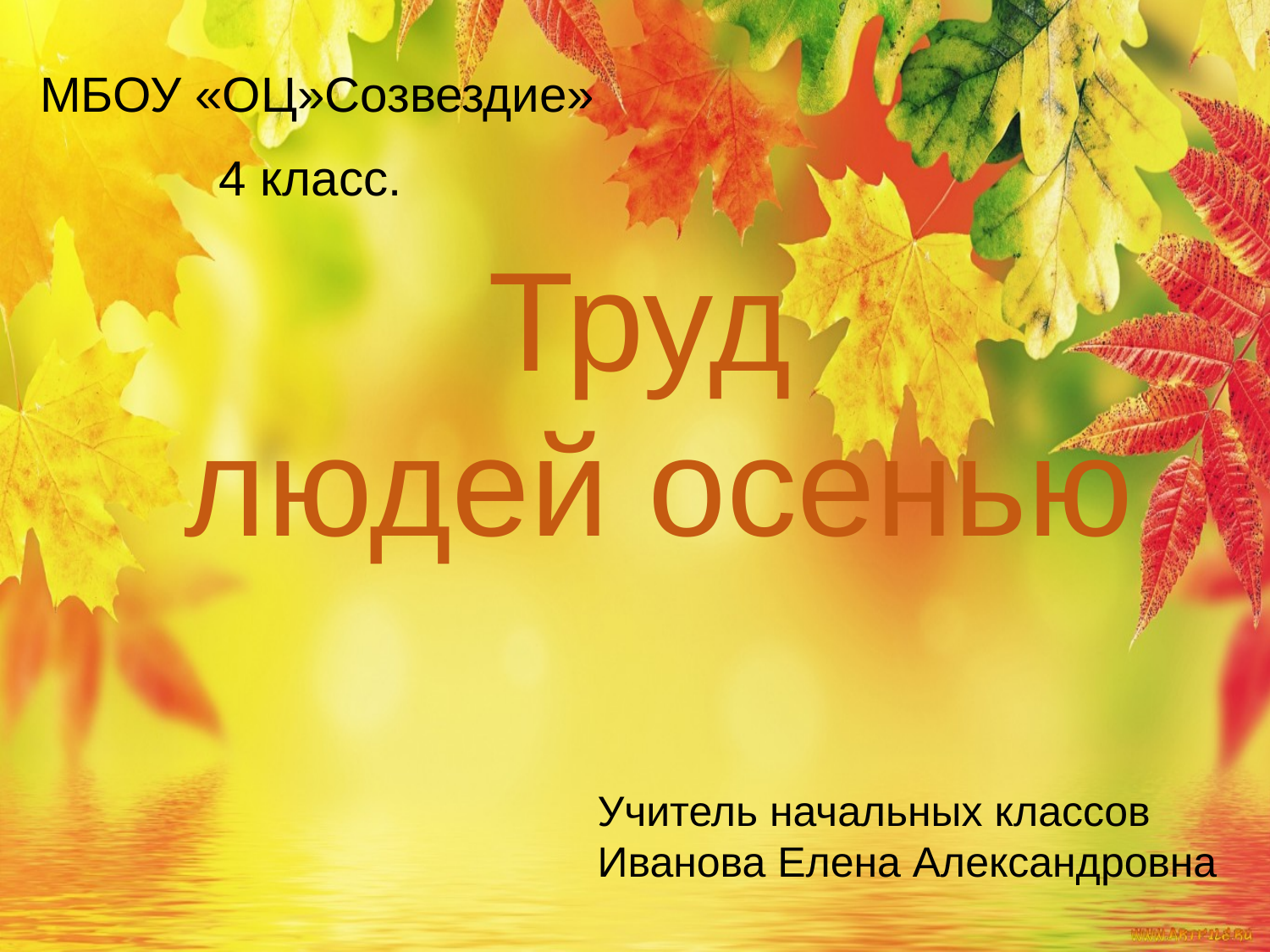

МБОУ «ОЦ»Созвездие»
4 класс.
Труд
 людей осенью
Учитель начальных классов
Иванова Елена Александровна